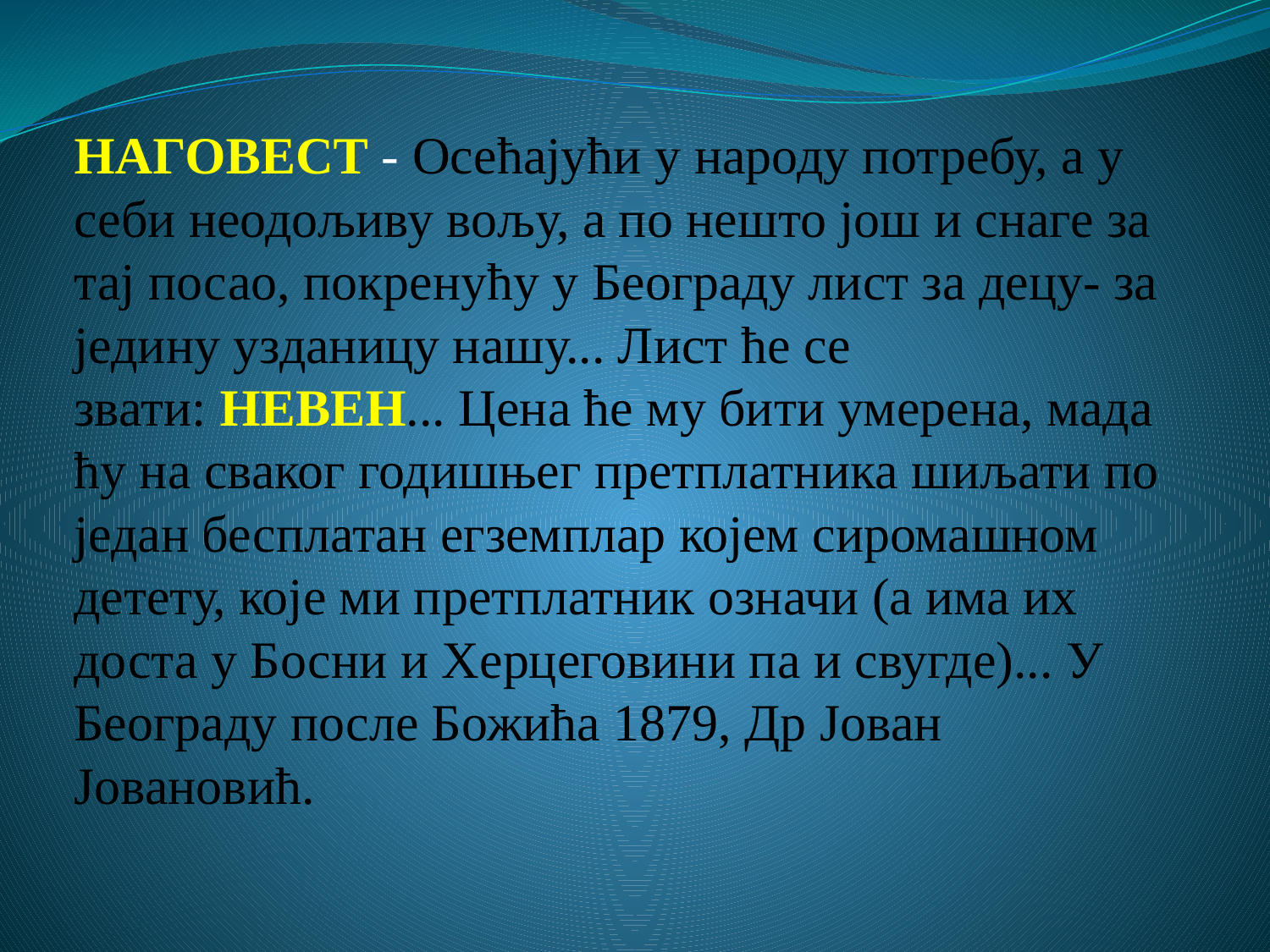

# НАГОВЕСТ - Осећајући у народу потребу, а у себи неодољиву вољу, а по нешто још и снаге за тај посао, покренућу у Београду лист за децу- за једину узданицу нашу... Лист ће се звати: НЕВЕН... Цена ће му бити умерена, мада ћу на сваког годишњег претплатника шиљати по један бесплатан егземплар којем сиромашном детету, које ми претплатник означи (а има их доста у Босни и Херцеговини па и свугде)... У Београду после Божића 1879, Др Јован Јовановић.